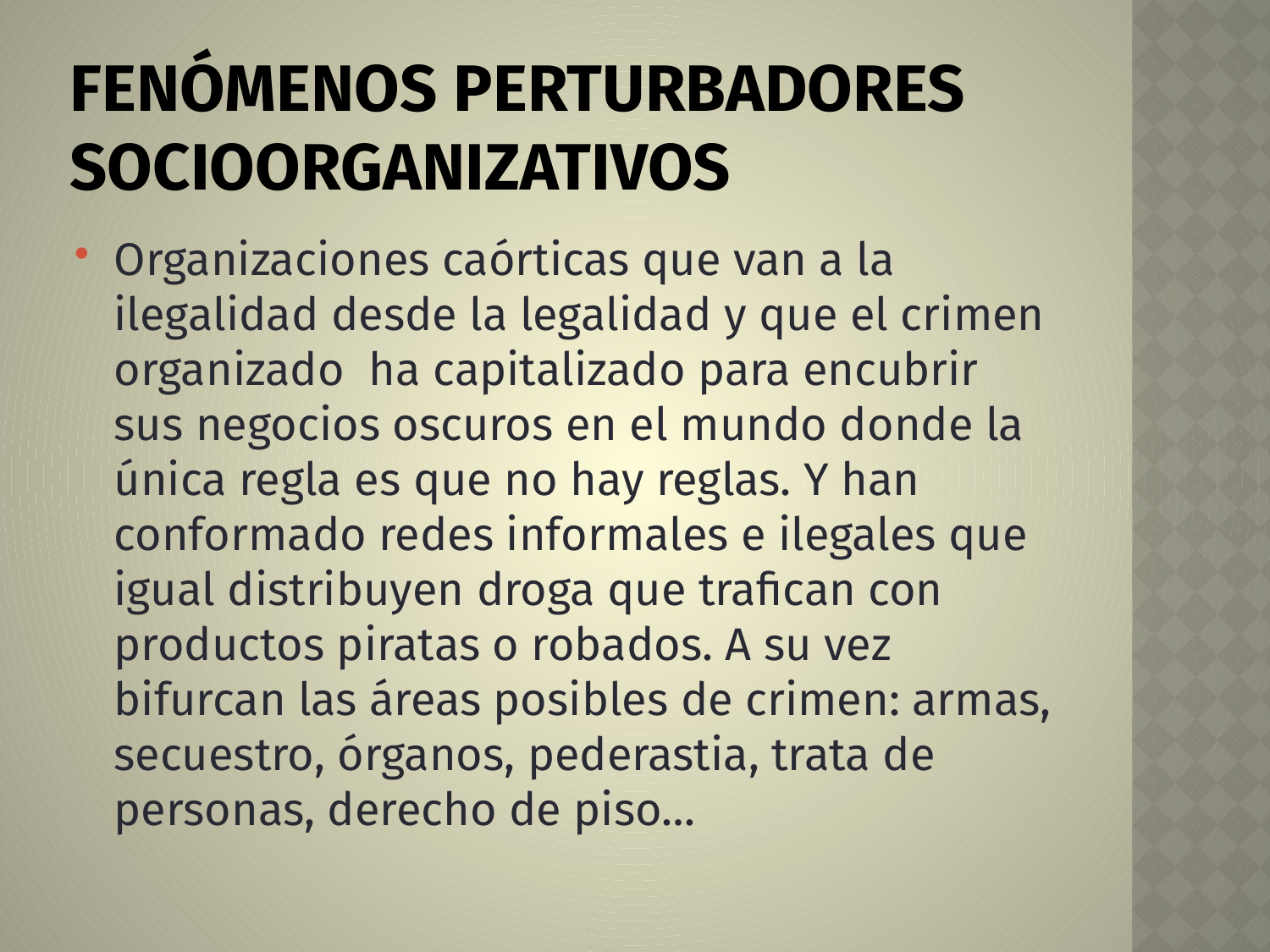

# Fenómenos perturbadores socioorganizativos
Organizaciones caórticas que van a la ilegalidad desde la legalidad y que el crimen organizado  ha capitalizado para encubrir sus negocios oscuros en el mundo donde la única regla es que no hay reglas. Y han conformado redes informales e ilegales que igual distribuyen droga que trafican con productos piratas o robados. A su vez bifurcan las áreas posibles de crimen: armas, secuestro, órganos, pederastia, trata de personas, derecho de piso…